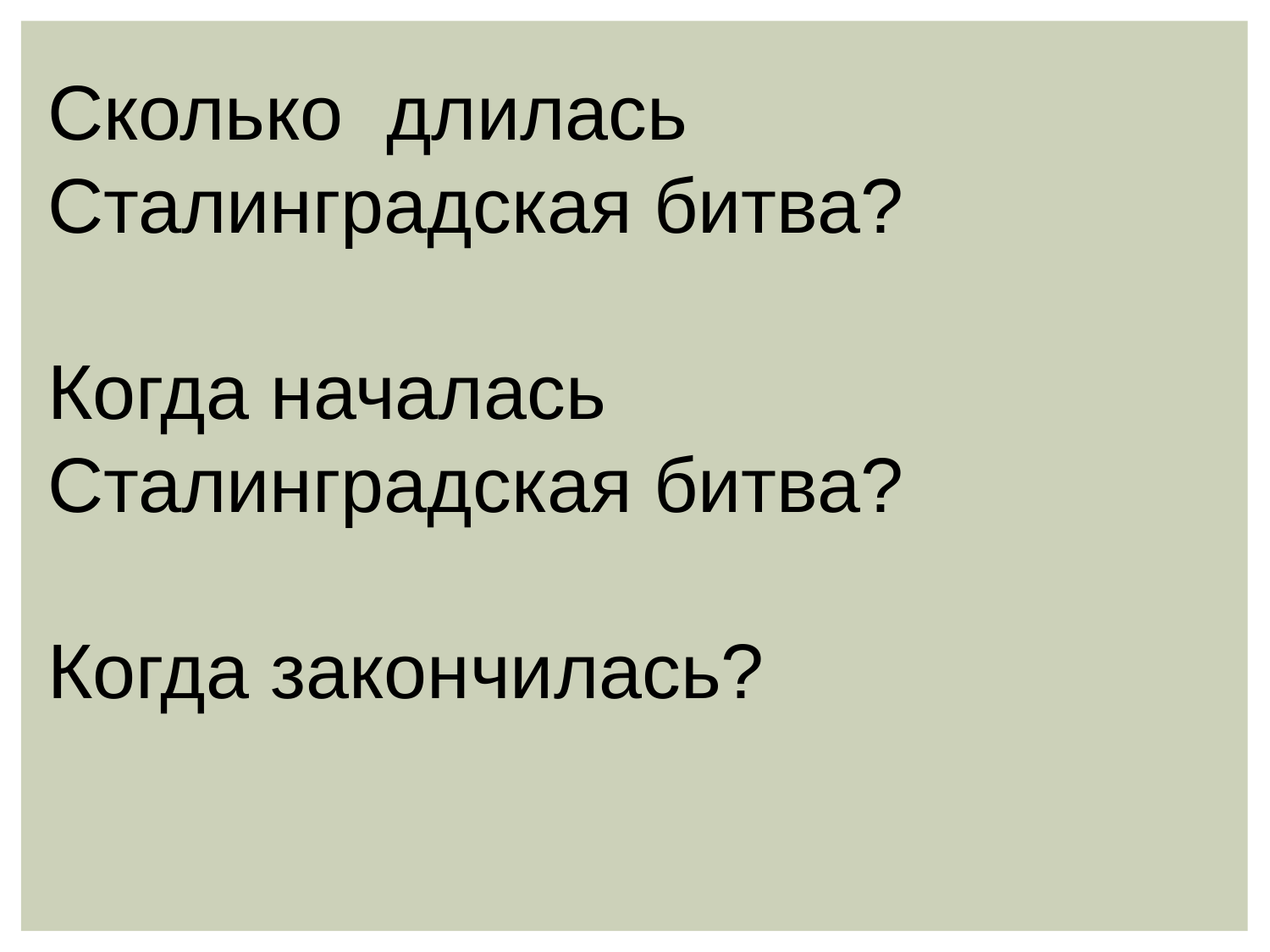

Сколько  длилась Сталинградская битва?

Когда началась Сталинградская битва?

Когда закончилась?